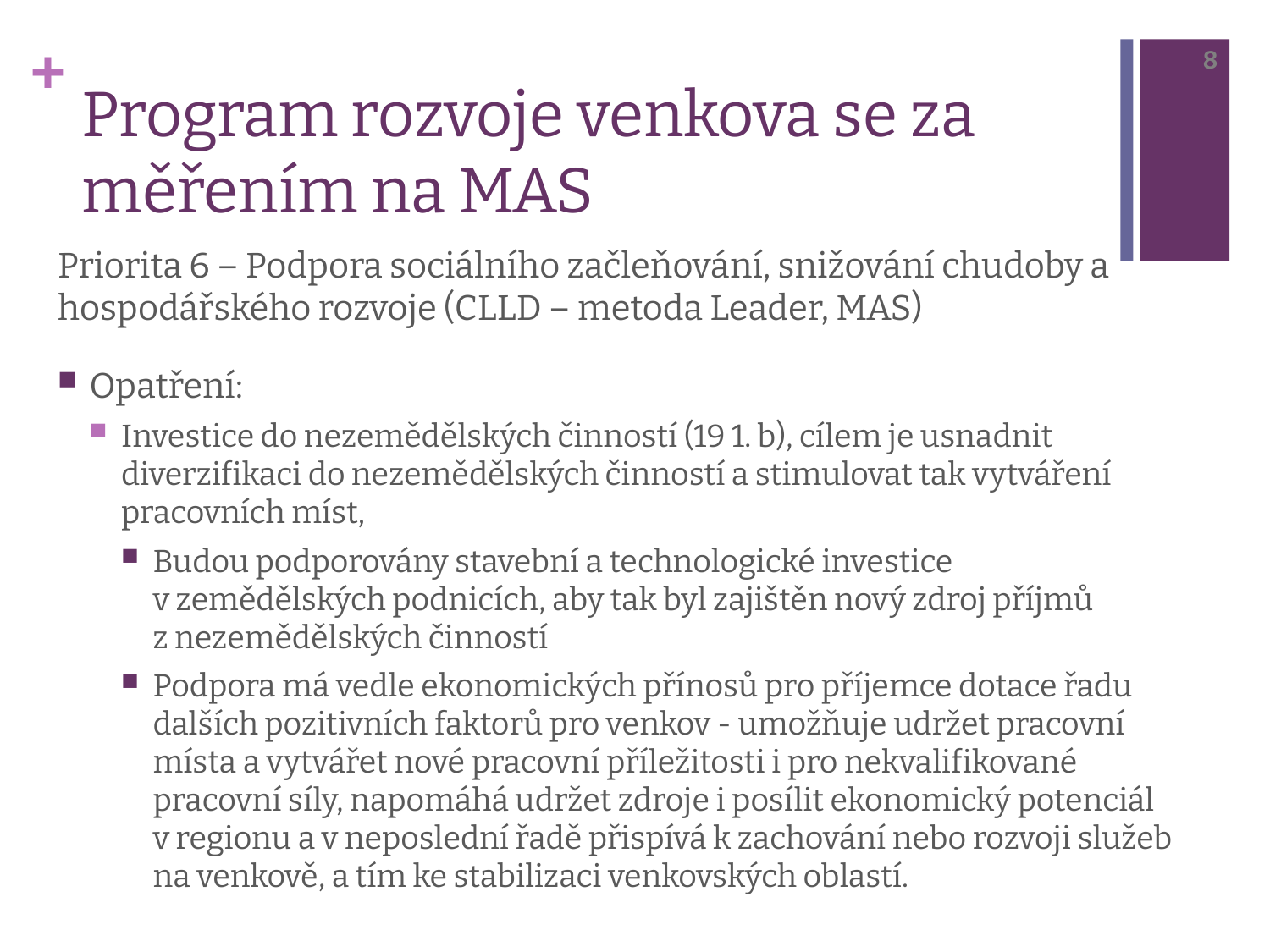

8
# Program rozvoje venkova se za měřením na MAS
Priorita 6 – Podpora sociálního začleňování, snižování chudoby a hospodářského rozvoje (CLLD – metoda Leader, MAS)
Opatření:
Investice do nezemědělských činností (19 1. b), cílem je usnadnit diverzifikaci do nezemědělských činností a stimulovat tak vytváření pracovních míst,
Budou podporovány stavební a technologické investice v zemědělských podnicích, aby tak byl zajištěn nový zdroj příjmů z nezemědělských činností
Podpora má vedle ekonomických přínosů pro příjemce dotace řadu dalších pozitivních faktorů pro venkov - umožňuje udržet pracovní místa a vytvářet nové pracovní příležitosti i pro nekvalifikované pracovní síly, napomáhá udržet zdroje i posílit ekonomický potenciál v regionu a v neposlední řadě přispívá k zachování nebo rozvoji služeb na venkově, a tím ke stabilizaci venkovských oblastí.